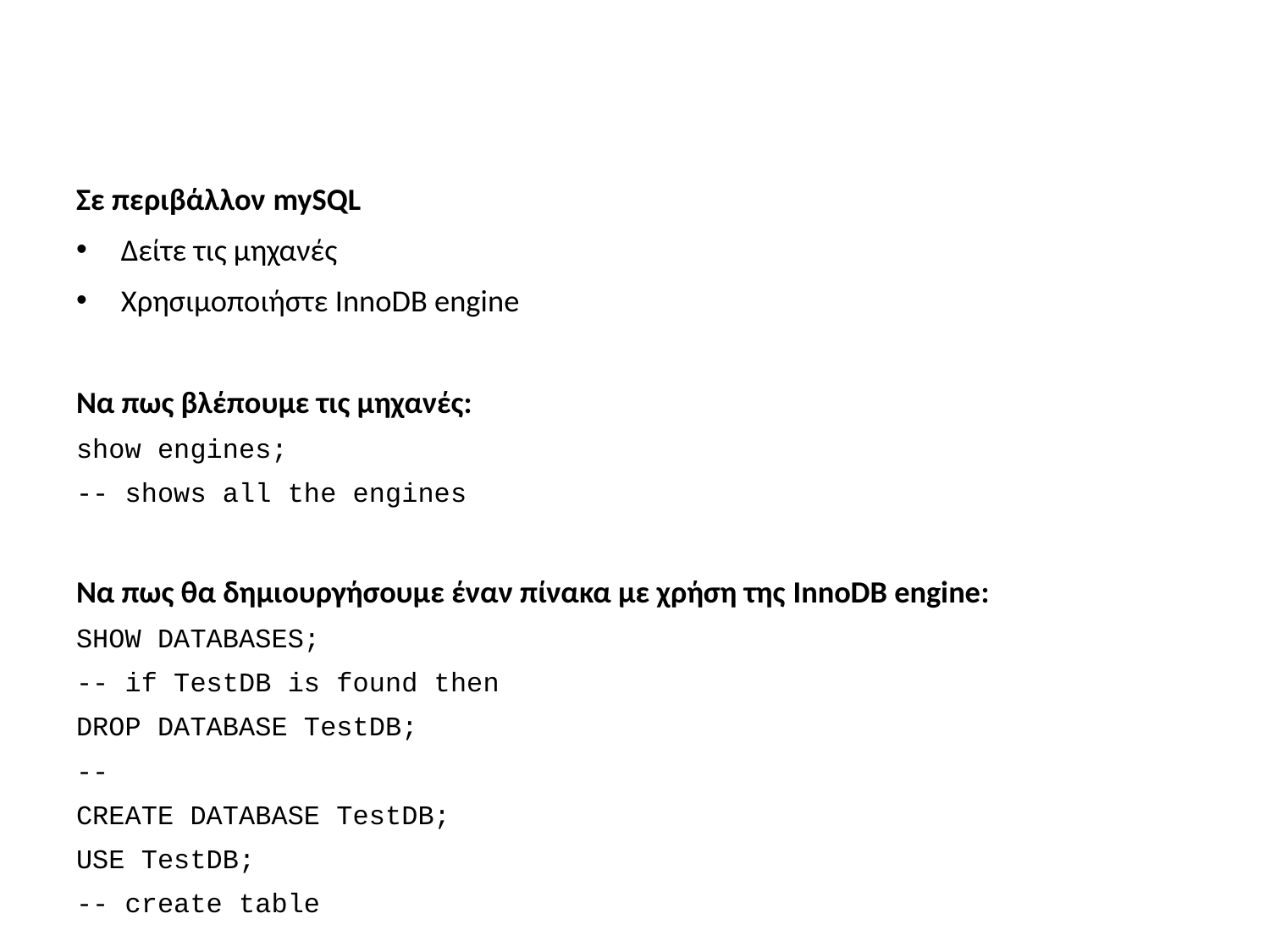

#
Σε περιβάλλον mySQL
Δείτε τις μηχανές
Χρησιμοποιήστε InnoDB engine

Να πως βλέπουμε τις μηχανές:
show engines;
-- shows all the engines

Να πως θα δημιουργήσουμε έναν πίνακα με χρήση της InnoDB engine:
SHOW DATABASES;
-- if TestDB is found then
DROP DATABASE TestDB;
--
CREATE DATABASE TestDB;
USE TestDB;
-- create table